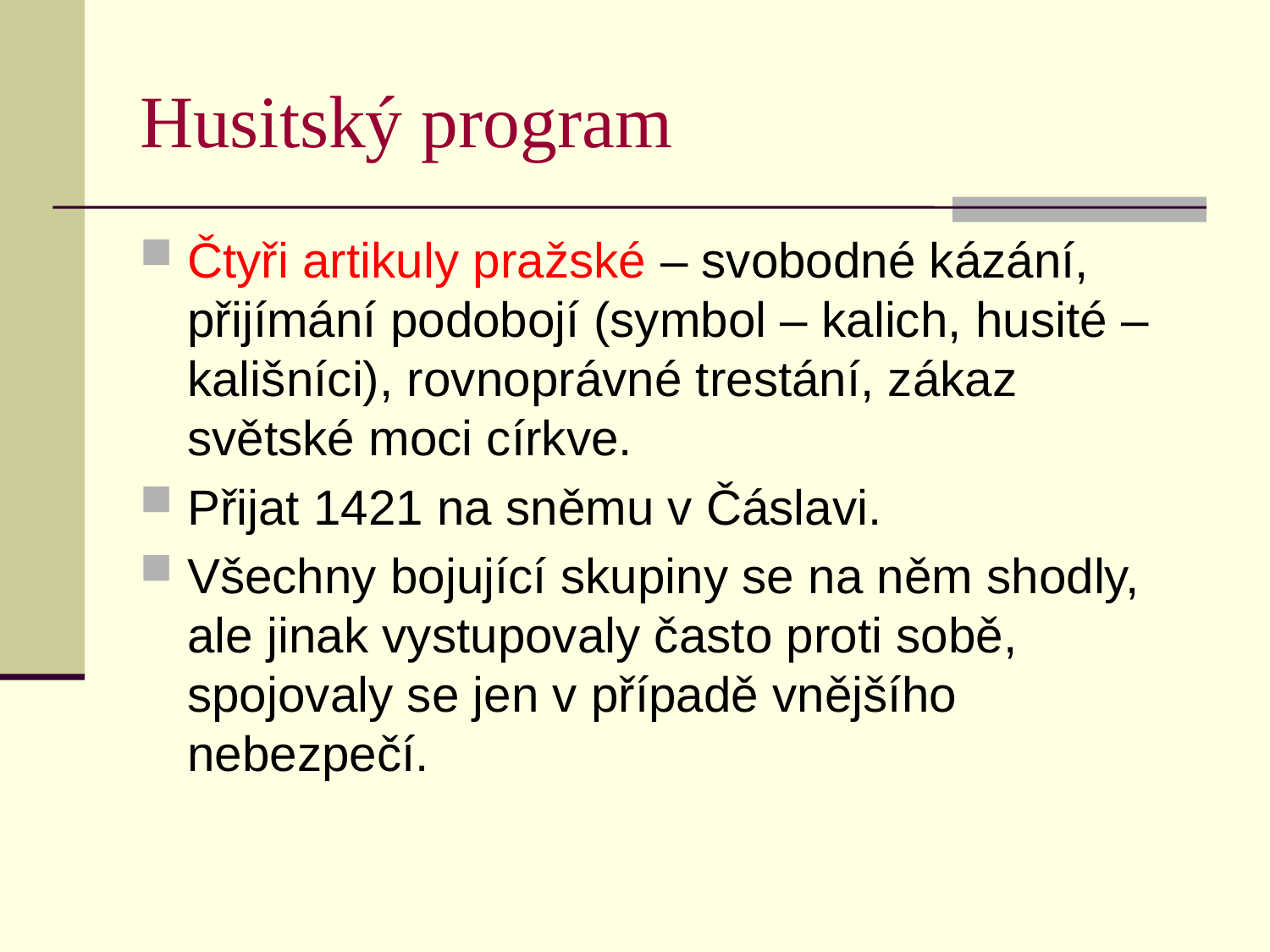

# Husitský program
Čtyři artikuly pražské – svobodné kázání, přijímání podobojí (symbol – kalich, husité – kališníci), rovnoprávné trestání, zákaz světské moci církve.
Přijat 1421 na sněmu v Čáslavi.
Všechny bojující skupiny se na něm shodly, ale jinak vystupovaly často proti sobě, spojovaly se jen v případě vnějšího nebezpečí.